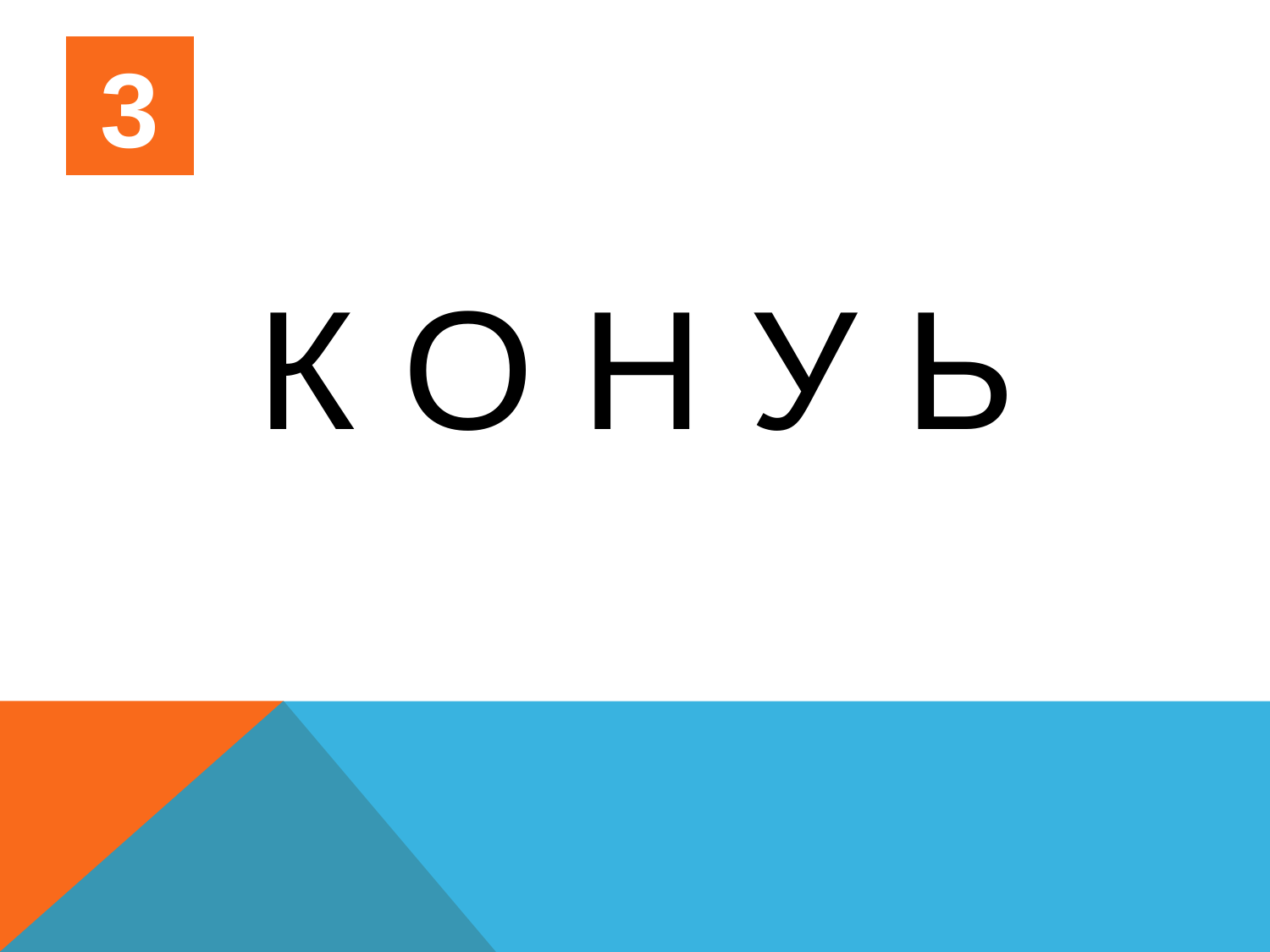

3
# К О Н У Ь